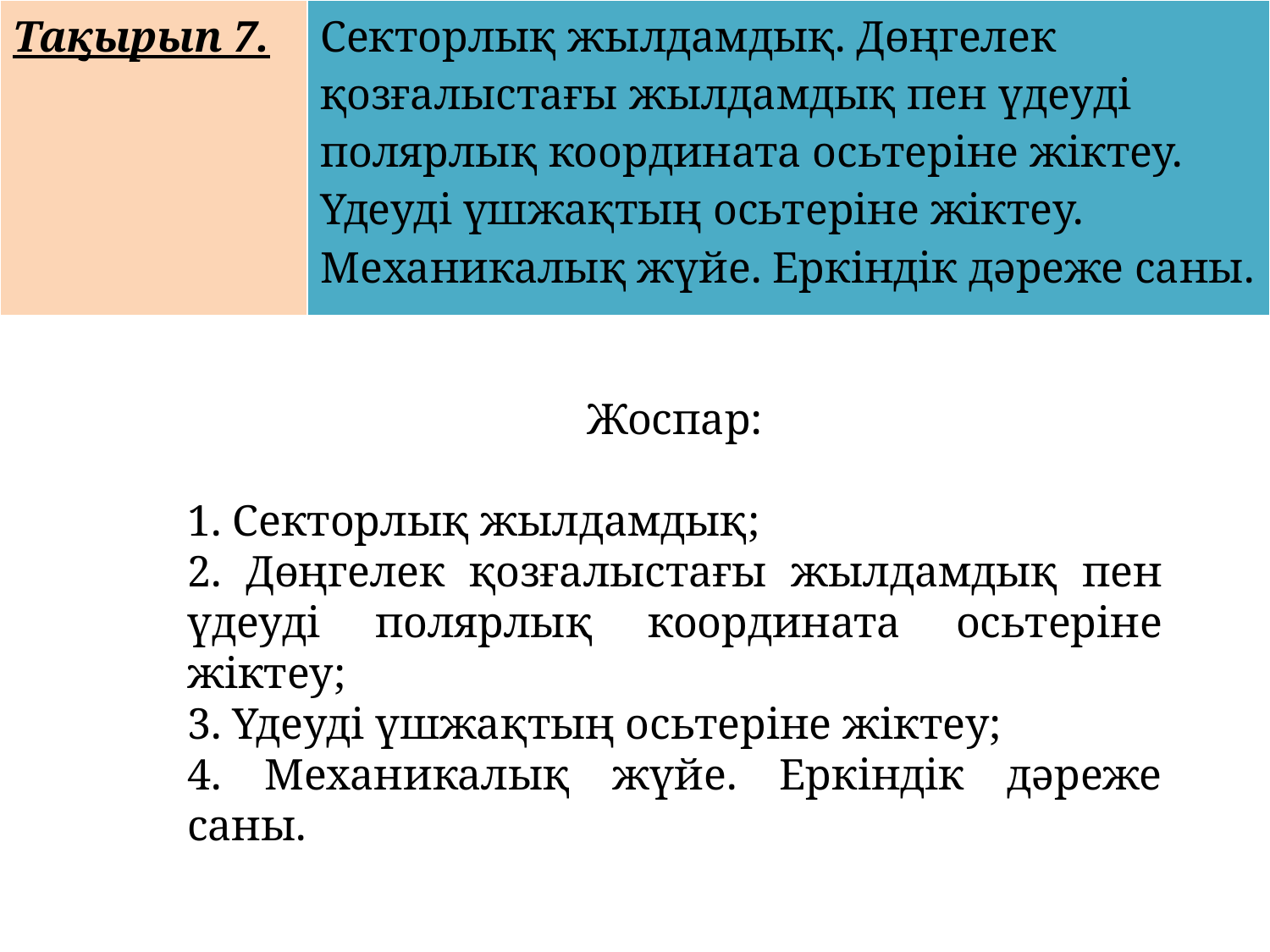

| Тақырып 7. | Секторлық жылдамдық. Дөңгелек қозғалыстағы жылдамдық пен үдеуді полярлық координата осьтеріне жіктеу. Үдеуді үшжақтың осьтеріне жіктеу. Механикалық жүйе. Еркіндік дәреже саны. |
| --- | --- |
Жоспар:

1. Секторлық жылдамдық;
2. Дөңгелек қозғалыстағы жылдамдық пен үдеуді полярлық координата осьтеріне жіктеу;
3. Үдеуді үшжақтың осьтеріне жіктеу;
4. Механикалық жүйе. Еркіндік дәреже саны.